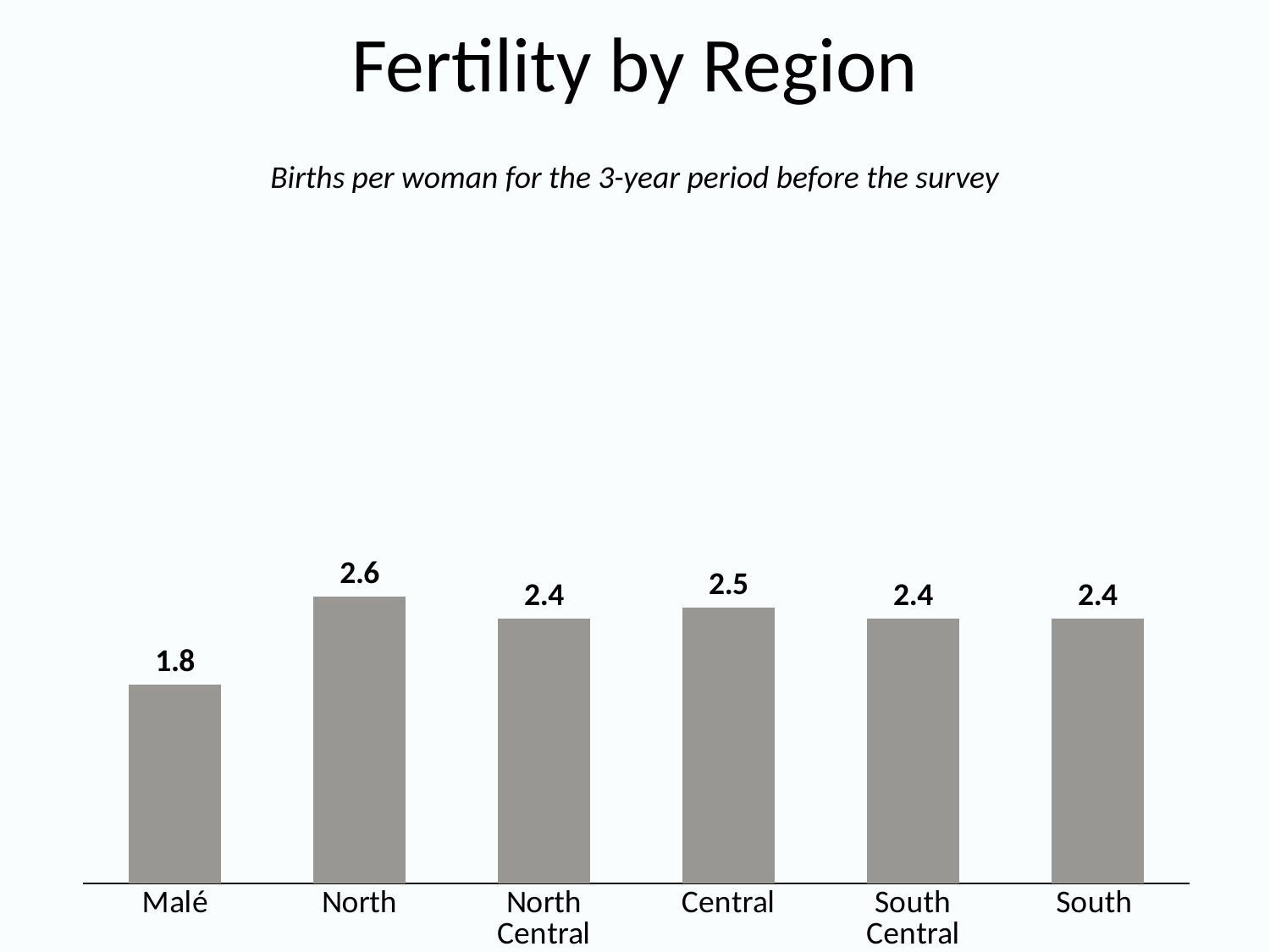

# Fertility by Region
Births per woman for the 3-year period before the survey

### Chart

| Category | Series 1 |
|---|---|
| Malé | 1.8 |
| North | 2.6 |
| North Central | 2.4 |
| Central | 2.5 |
| South Central | 2.4 |
| South  | 2.4 |